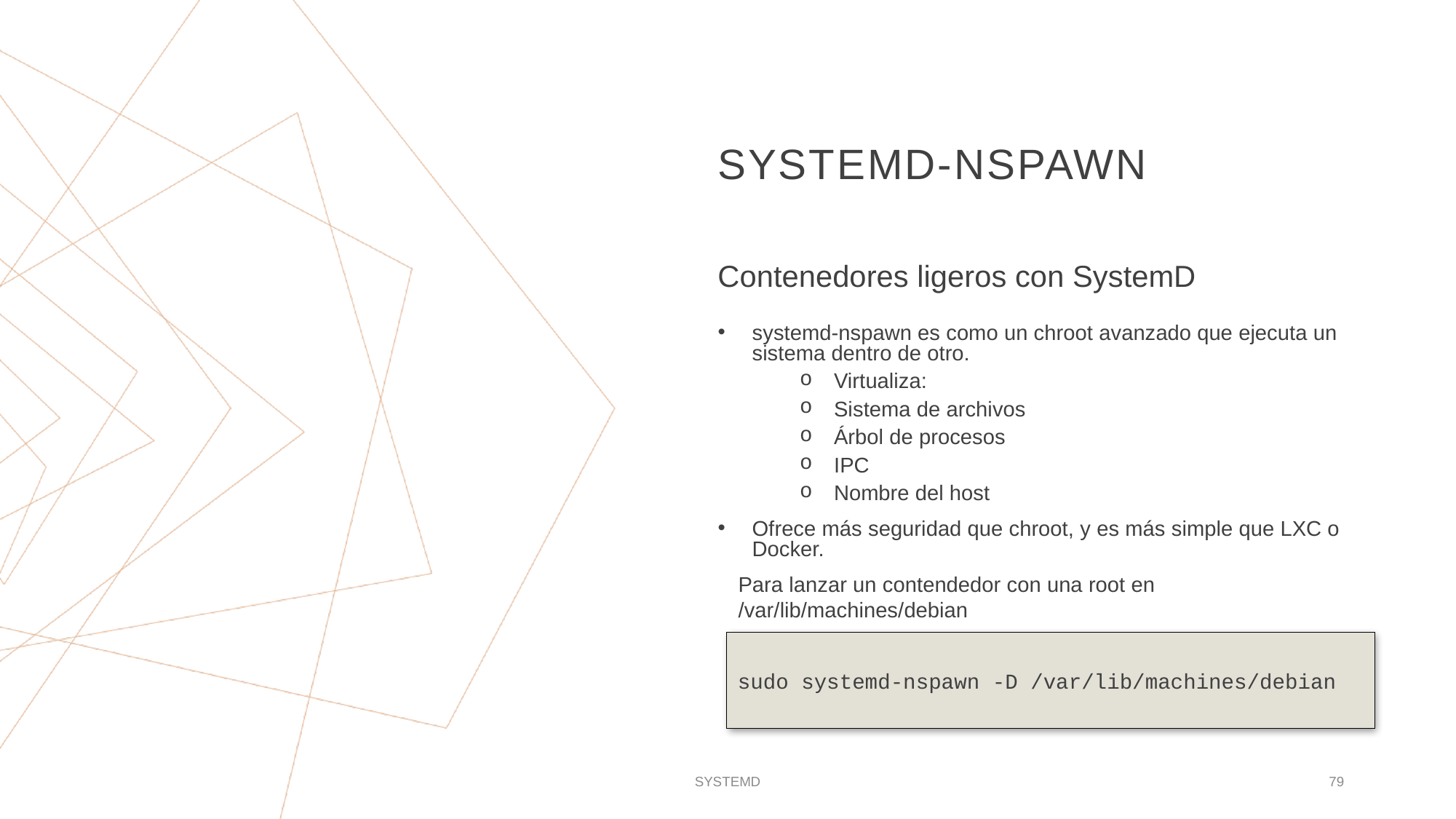

# Systemd-nspawn
Contenedores ligeros con SystemD
systemd-nspawn es como un chroot avanzado que ejecuta un sistema dentro de otro.
Virtualiza:
Sistema de archivos
Árbol de procesos
IPC
Nombre del host
Ofrece más seguridad que chroot, y es más simple que LXC o Docker.

Para lanzar un contendedor con una root en /var/lib/machines/debian
sudo systemd-nspawn -D /var/lib/machines/debian
SYSTEMD
79